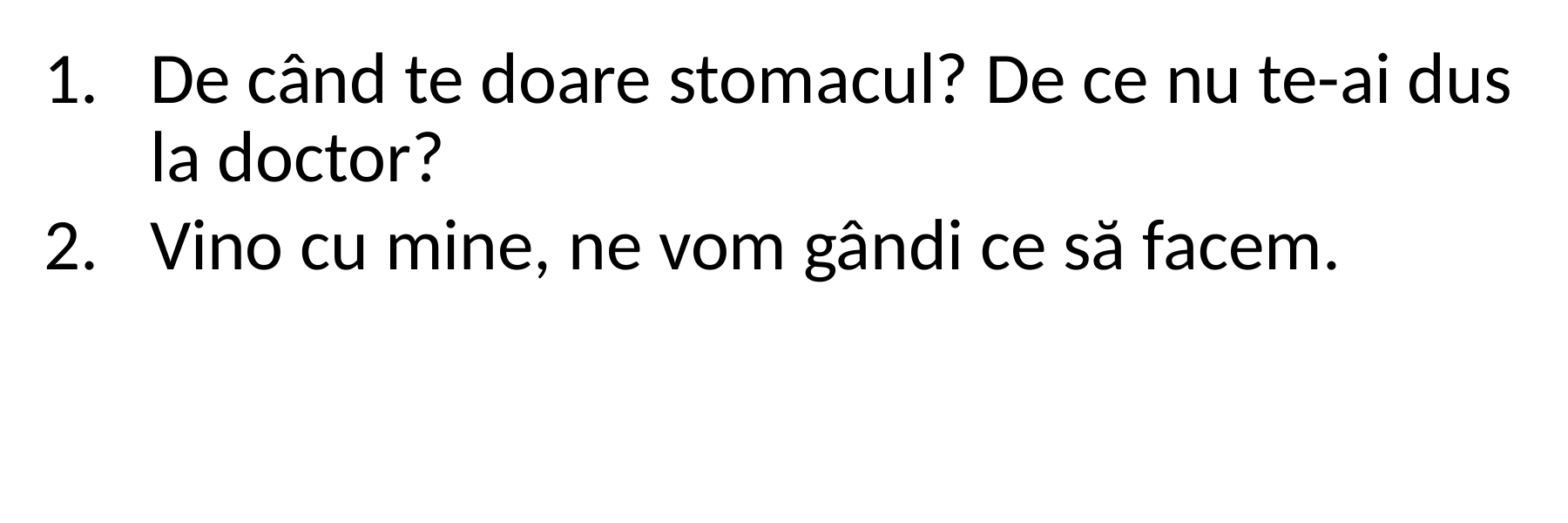

De când te doare stomacul? De ce nu te-ai dus la doctor?
Vino cu mine, ne vom gândi ce să facem.